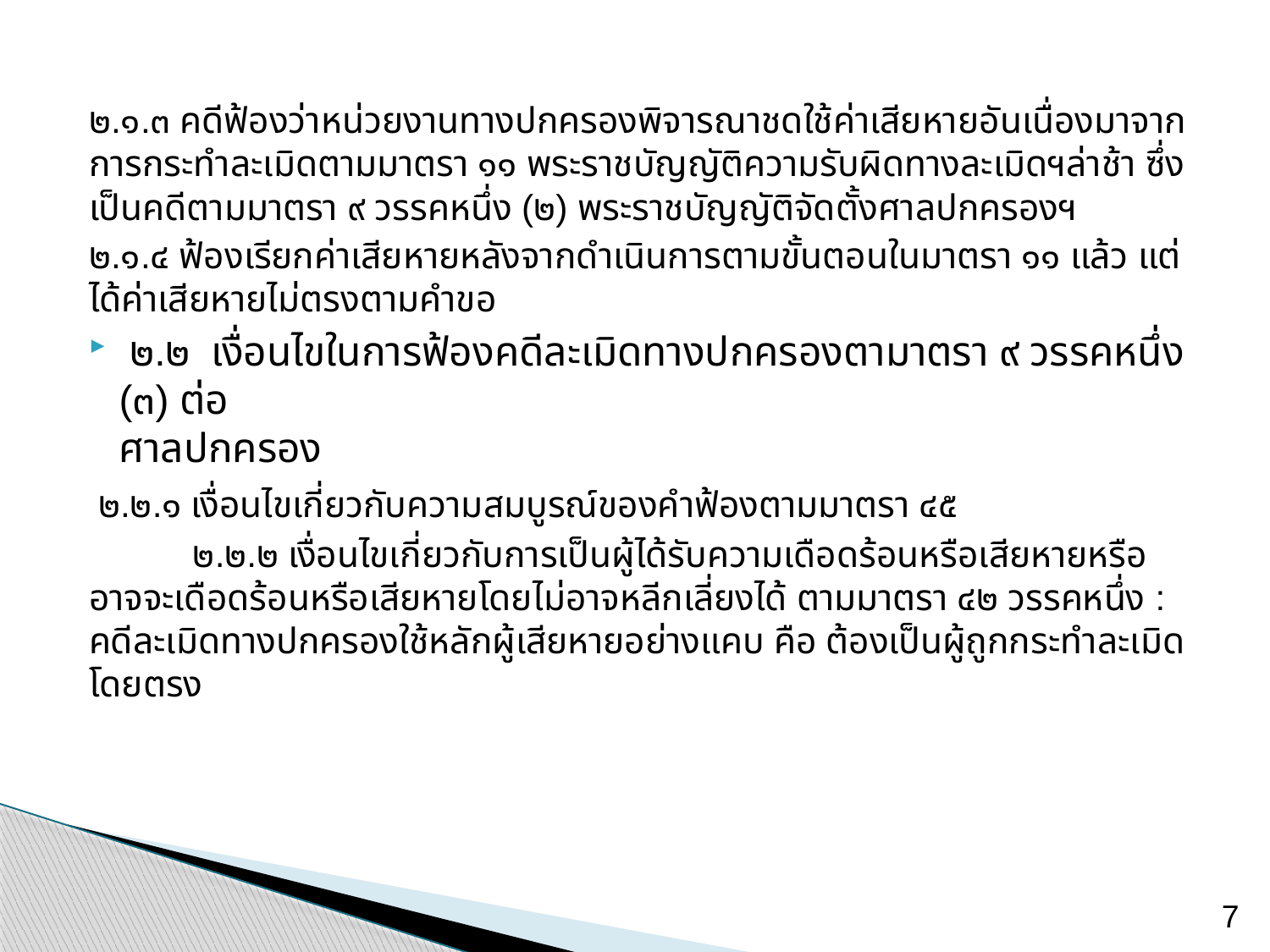

๒.๑.๓ คดีฟ้องว่าหน่วยงานทางปกครองพิจารณาชดใช้ค่าเสียหายอันเนื่องมาจากการกระทำละเมิดตามมาตรา ๑๑ พระราชบัญญัติความรับผิดทางละเมิดฯล่าช้า ซึ่งเป็นคดีตามมาตรา ๙ วรรคหนึ่ง (๒) พระราชบัญญัติจัดตั้งศาลปกครองฯ
	๒.๑.๔ ฟ้องเรียกค่าเสียหายหลังจากดำเนินการตามขั้นตอนในมาตรา ๑๑ แล้ว แต่ได้ค่าเสียหายไม่ตรงตามคำขอ
 ๒.๒  เงื่อนไขในการฟ้องคดีละเมิดทางปกครองตามาตรา ๙ วรรคหนึ่ง (๓) ต่อ
ศาลปกครอง
	 ๒.๒.๑ เงื่อนไขเกี่ยวกับความสมบูรณ์ของคำฟ้องตามมาตรา ๔๕
๒.๒.๒ เงื่อนไขเกี่ยวกับการเป็นผู้ได้รับความเดือดร้อนหรือเสียหายหรืออาจจะเดือดร้อนหรือเสียหายโดยไม่อาจหลีกเลี่ยงได้ ตามมาตรา ๔๒ วรรคหนึ่ง : คดีละเมิดทางปกครองใช้หลักผู้เสียหายอย่างแคบ คือ ต้องเป็นผู้ถูกกระทำละเมิดโดยตรง

7